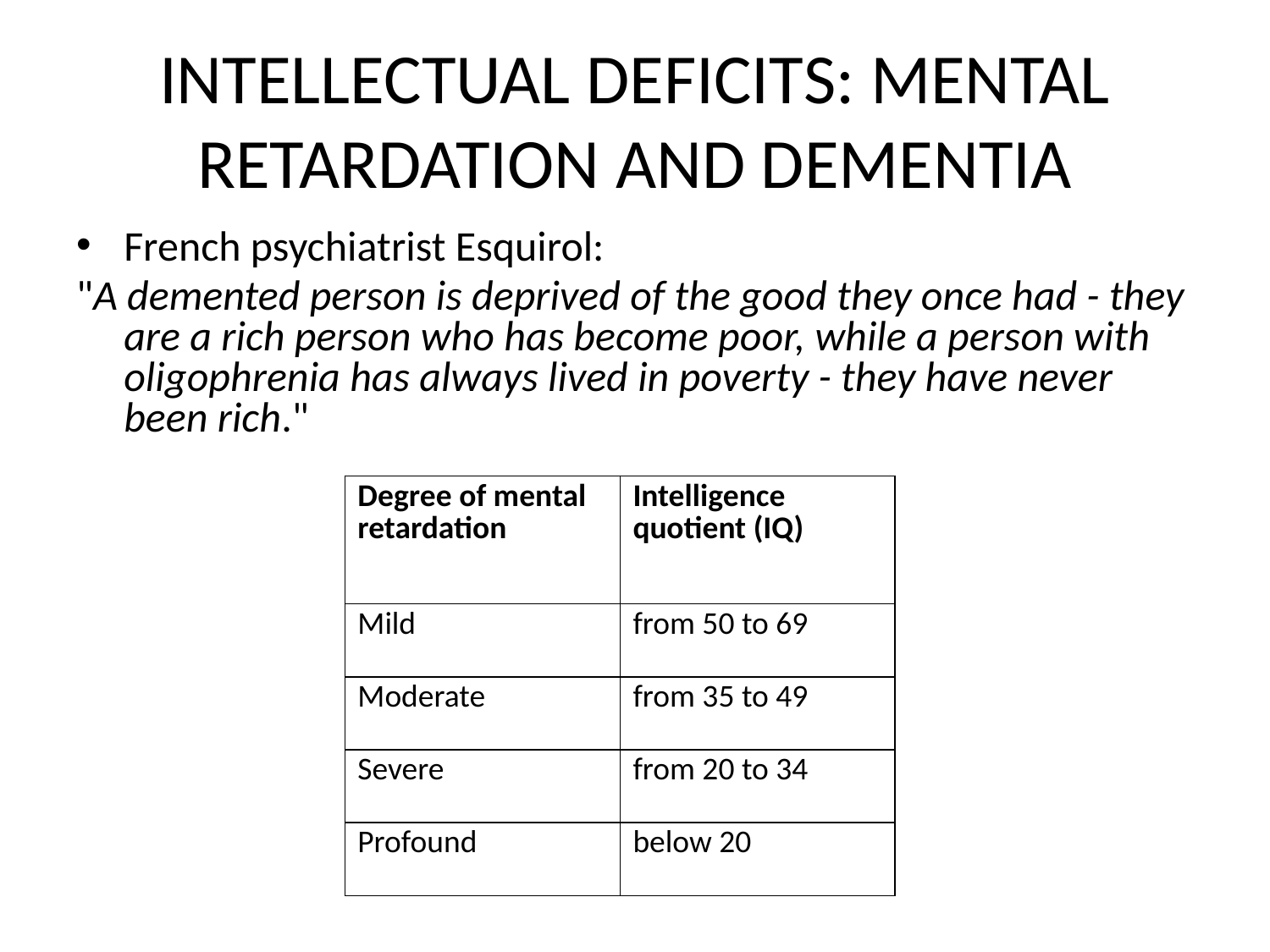

# INTELLECTUAL DEFICITS: MENTAL RETARDATION AND DEMENTIA
French psychiatrist Esquirol:
"A demented person is deprived of the good they once had - they are a rich person who has become poor, while a person with oligophrenia has always lived in poverty - they have never been rich."

| Degree of mental retardation | Intelligence quotient (IQ) |
| --- | --- |
| Mild | from 50 to 69 |
| Moderate | from 35 to 49 |
| Severe | from 20 to 34 |
| Profound | below 20 |